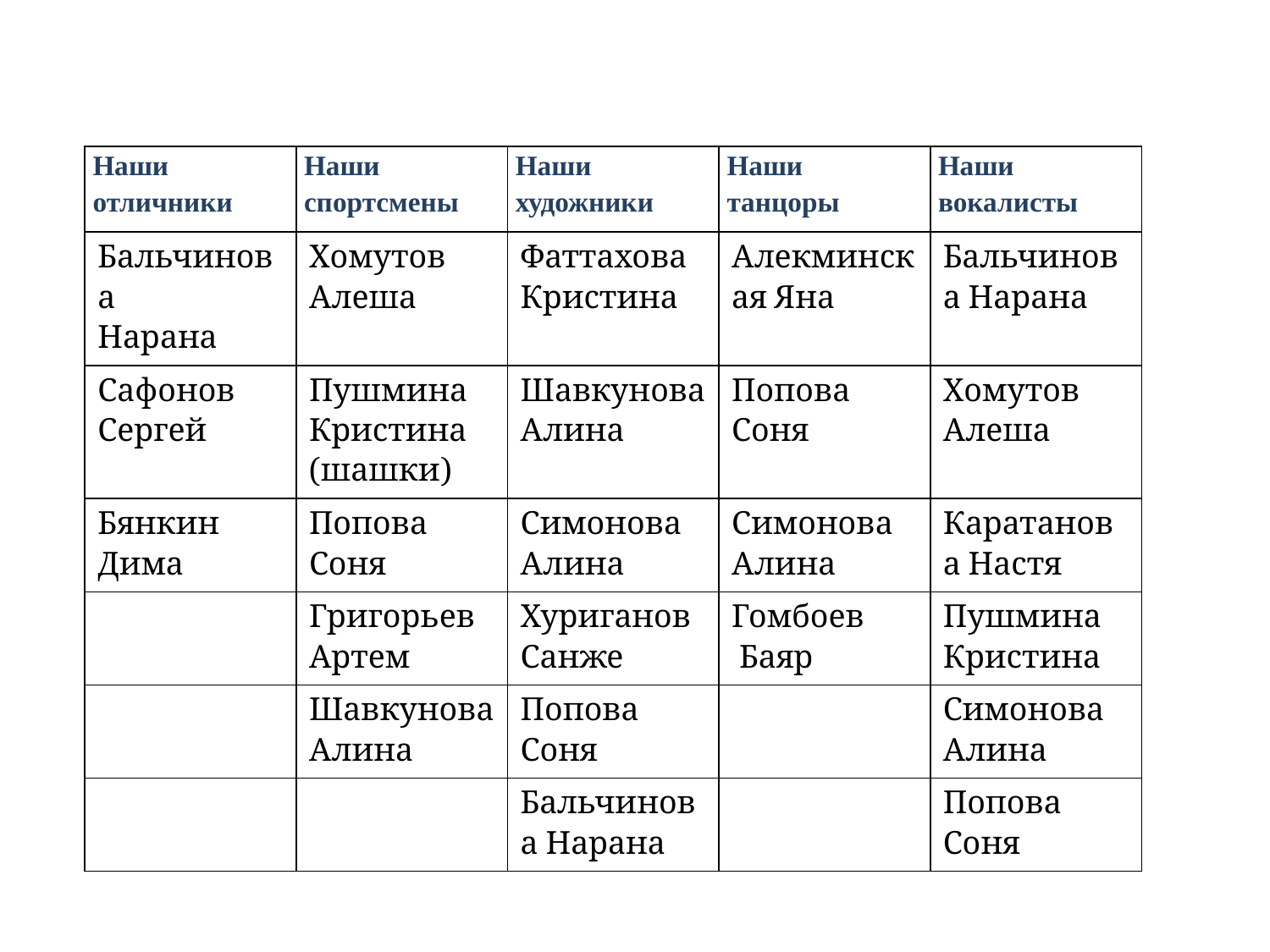

| Наши отличники | Наши спортсмены | Наши художники | Наши танцоры | Наши вокалисты |
| --- | --- | --- | --- | --- |
| Бальчинова Нарана | Хомутов Алеша | Фаттахова Кристина | Алекминская Яна | Бальчинова Нарана |
| Сафонов Сергей | Пушмина Кристина (шашки) | Шавкунова Алина | Попова Соня | Хомутов Алеша |
| Бянкин Дима | Попова Соня | Симонова Алина | Симонова Алина | Каратанова Настя |
|  | Григорьев Артем | Хуриганов Санже | Гомбоев Баяр | Пушмина Кристина |
|  | Шавкунова Алина | Попова Соня |  | Симонова Алина |
|  |  | Бальчинова Нарана |  | Попова Соня |